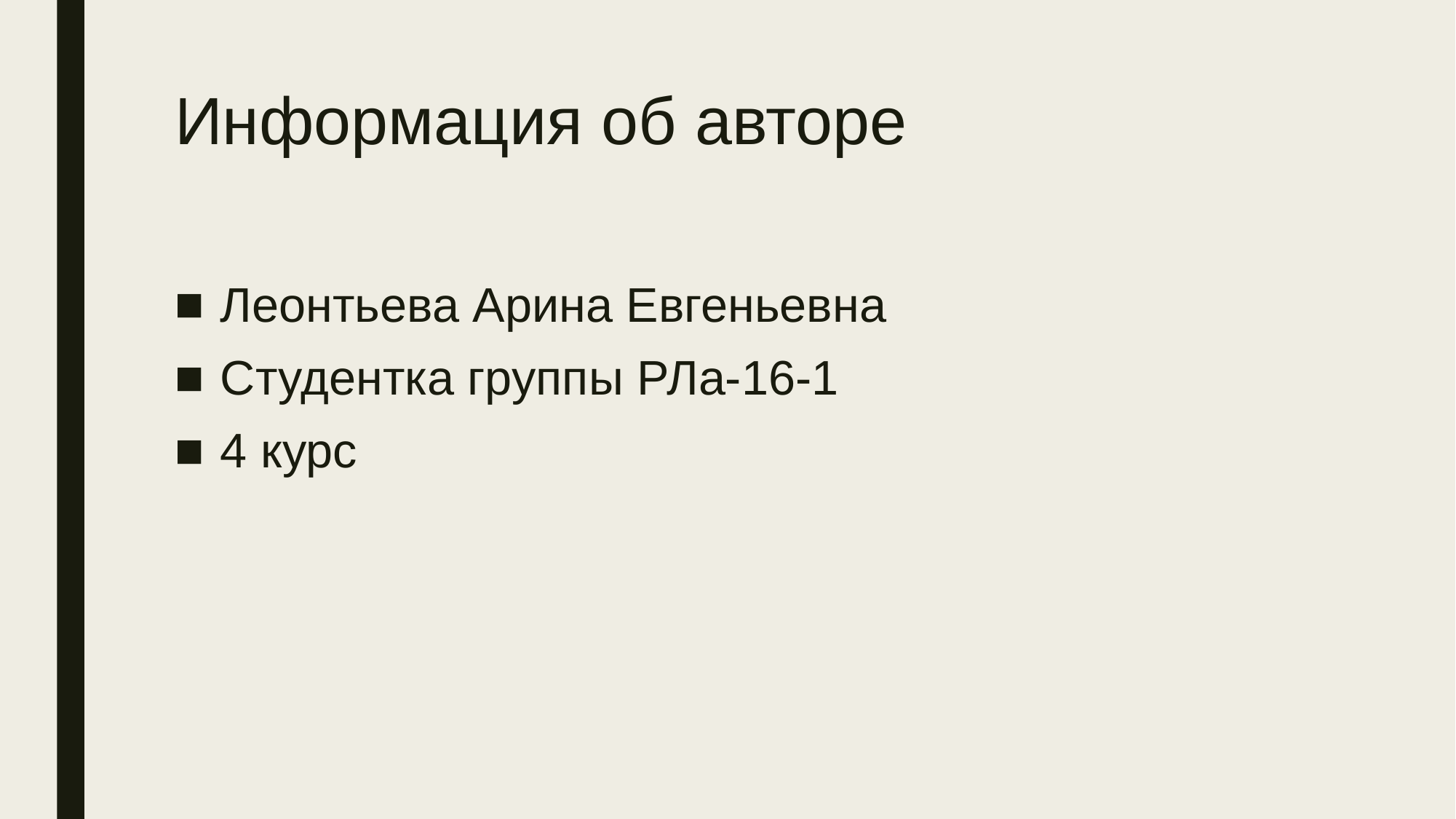

# Информация об авторе
Леонтьева Арина Евгеньевна
Студентка группы РЛа-16-1
4 курс